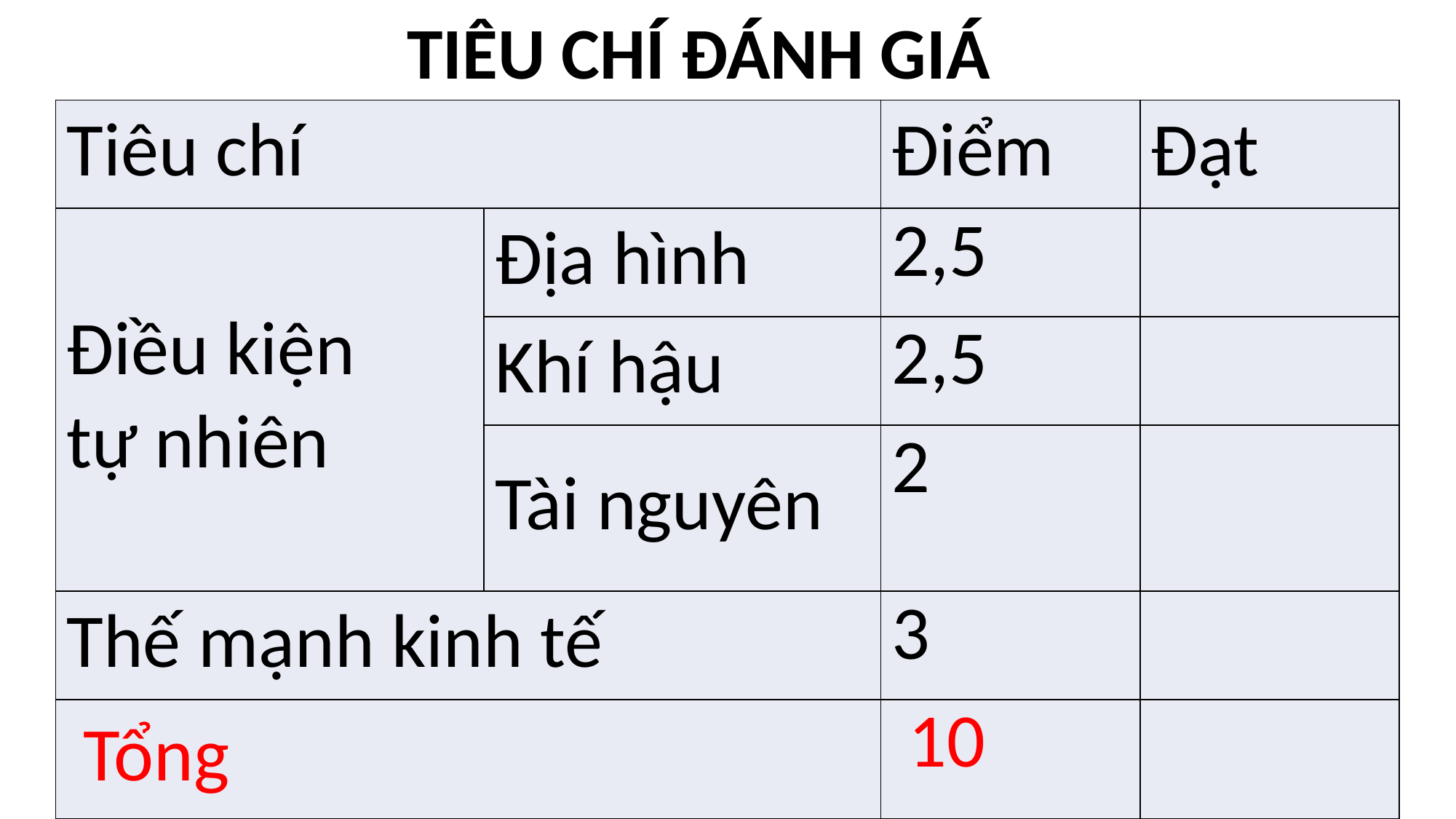

TIÊU CHÍ ĐÁNH GIÁ
| Tiêu chí |  | Điểm | Đạt |
| --- | --- | --- | --- |
| Điều kiện tự nhiên | Địa hình | 2,5 |  |
|  | Khí hậu | 2,5 |  |
|  | Tài nguyên | 2 |  |
| Thế mạnh kinh tế |  | 3 |  |
| Tổng |  | 10 |  |